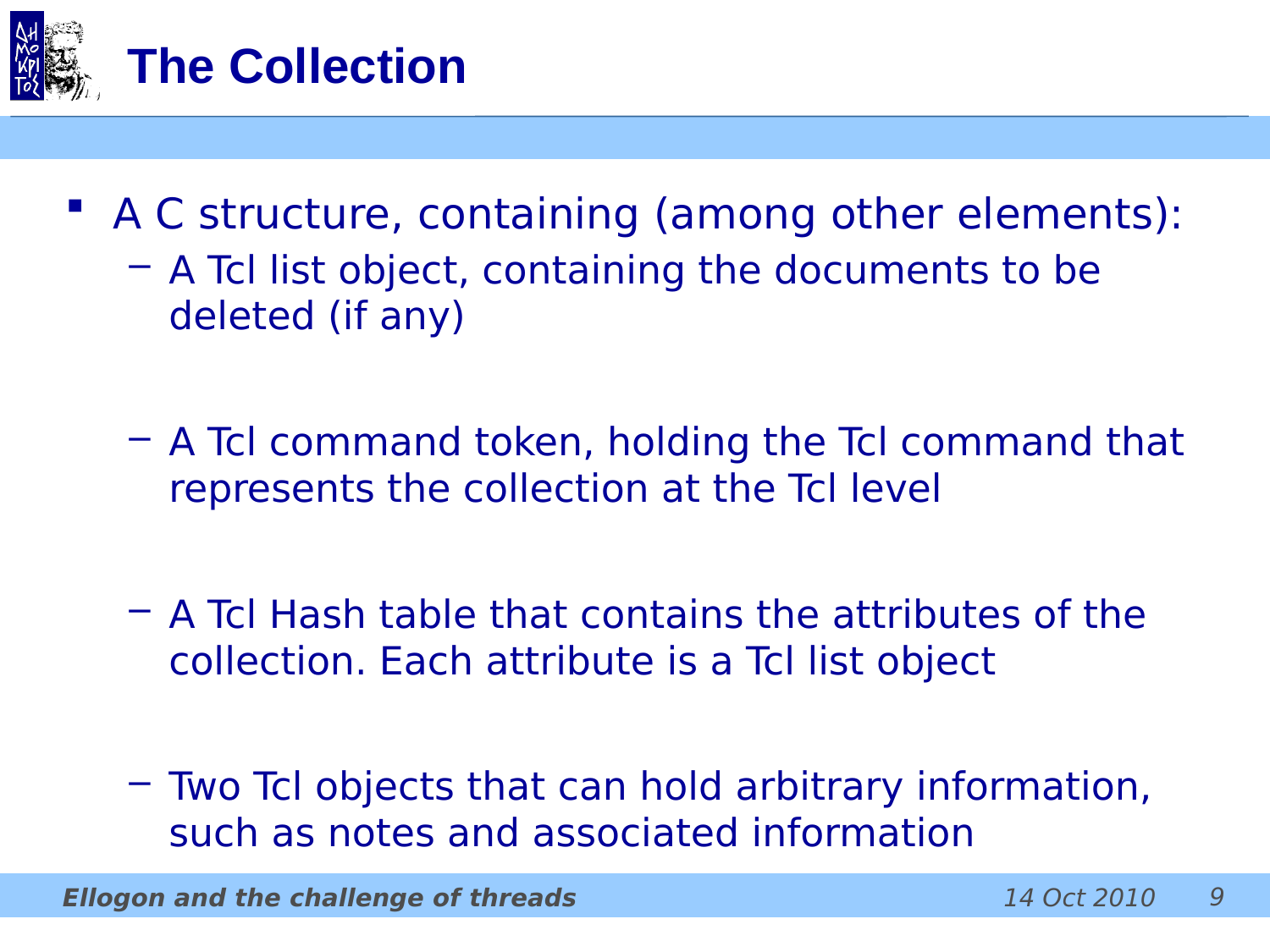

# The Collection
A C structure, containing (among other elements):
A Tcl list object, containing the documents to be deleted (if any)

A Tcl command token, holding the Tcl command that represents the collection at the Tcl level

A Tcl Hash table that contains the attributes of the collection. Each attribute is a Tcl list object

Two Tcl objects that can hold arbitrary information, such as notes and associated information

9
Ellogon and the challenge of threads
14 Oct 2010